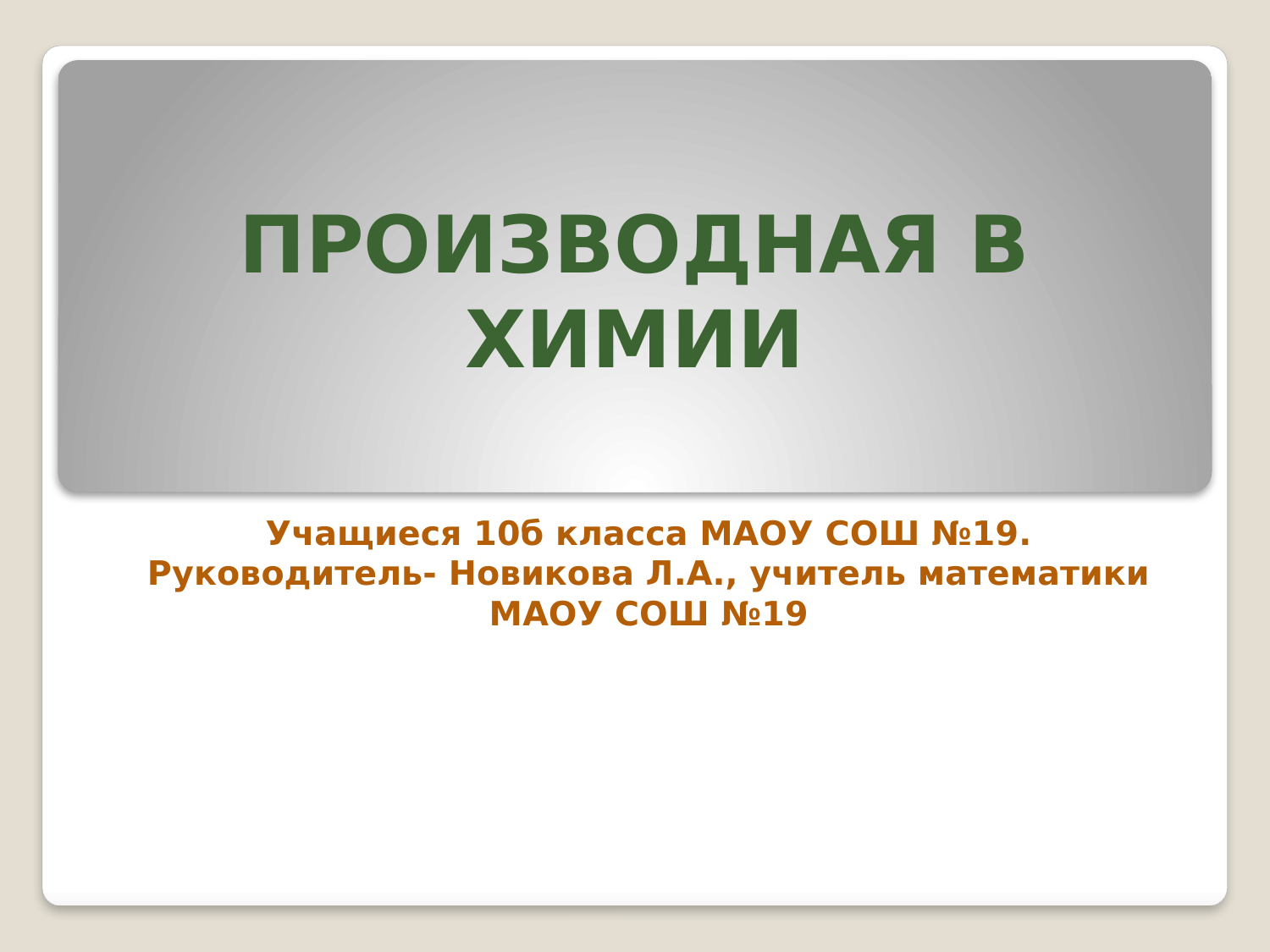

# ПРОИЗВОДНАЯ В ХИМИИ
Учащиеся 10б класса МАОУ СОШ №19.
Руководитель- Новикова Л.А., учитель математики МАОУ СОШ №19